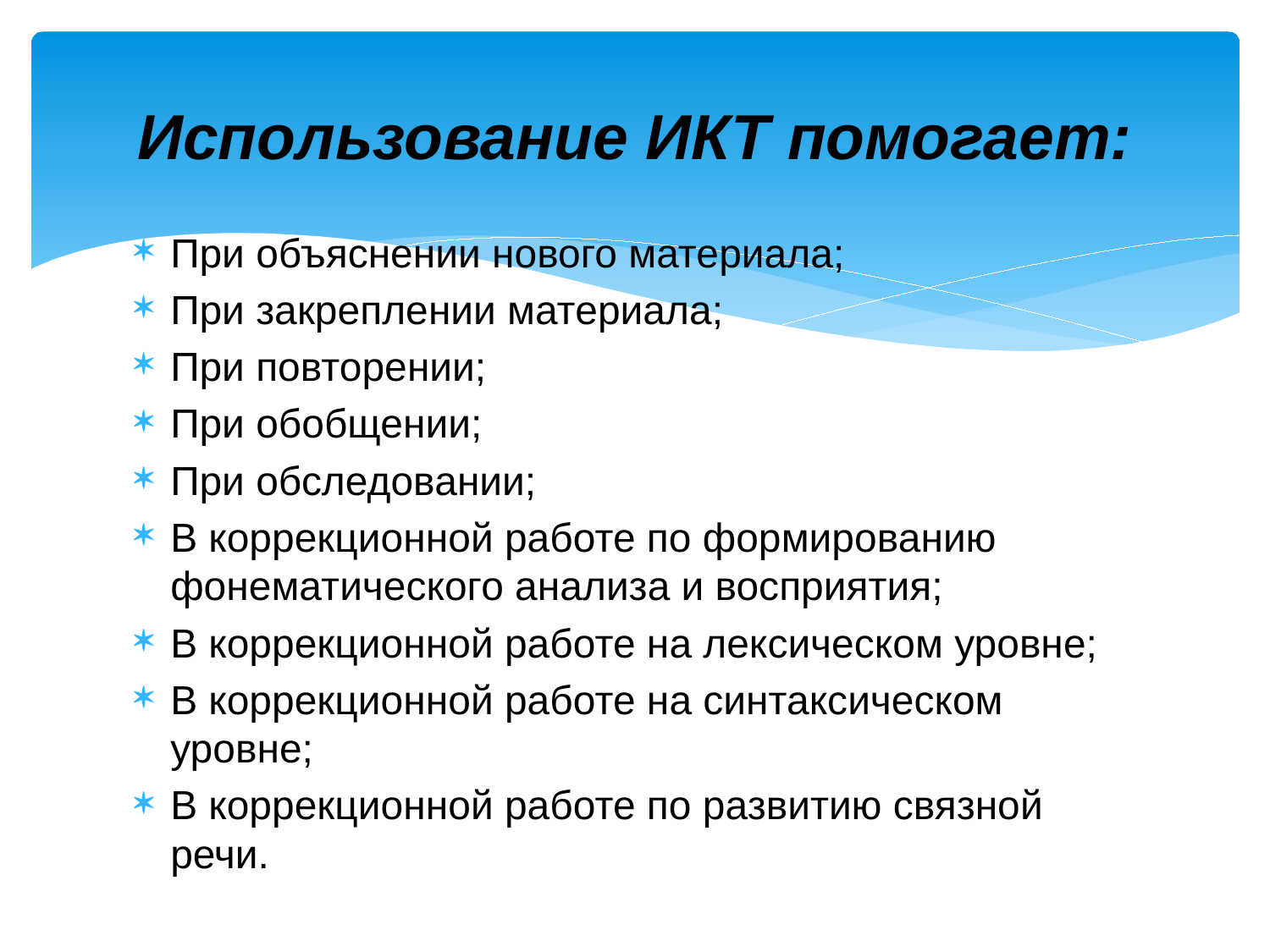

# Использование ИКТ помогает:
При объяснении нового материала;
При закреплении материала;
При повторении;
При обобщении;
При обследовании;
В коррекционной работе по формированию фонематического анализа и восприятия;
В коррекционной работе на лексическом уровне;
В коррекционной работе на синтаксическом уровне;
В коррекционной работе по развитию связной речи.